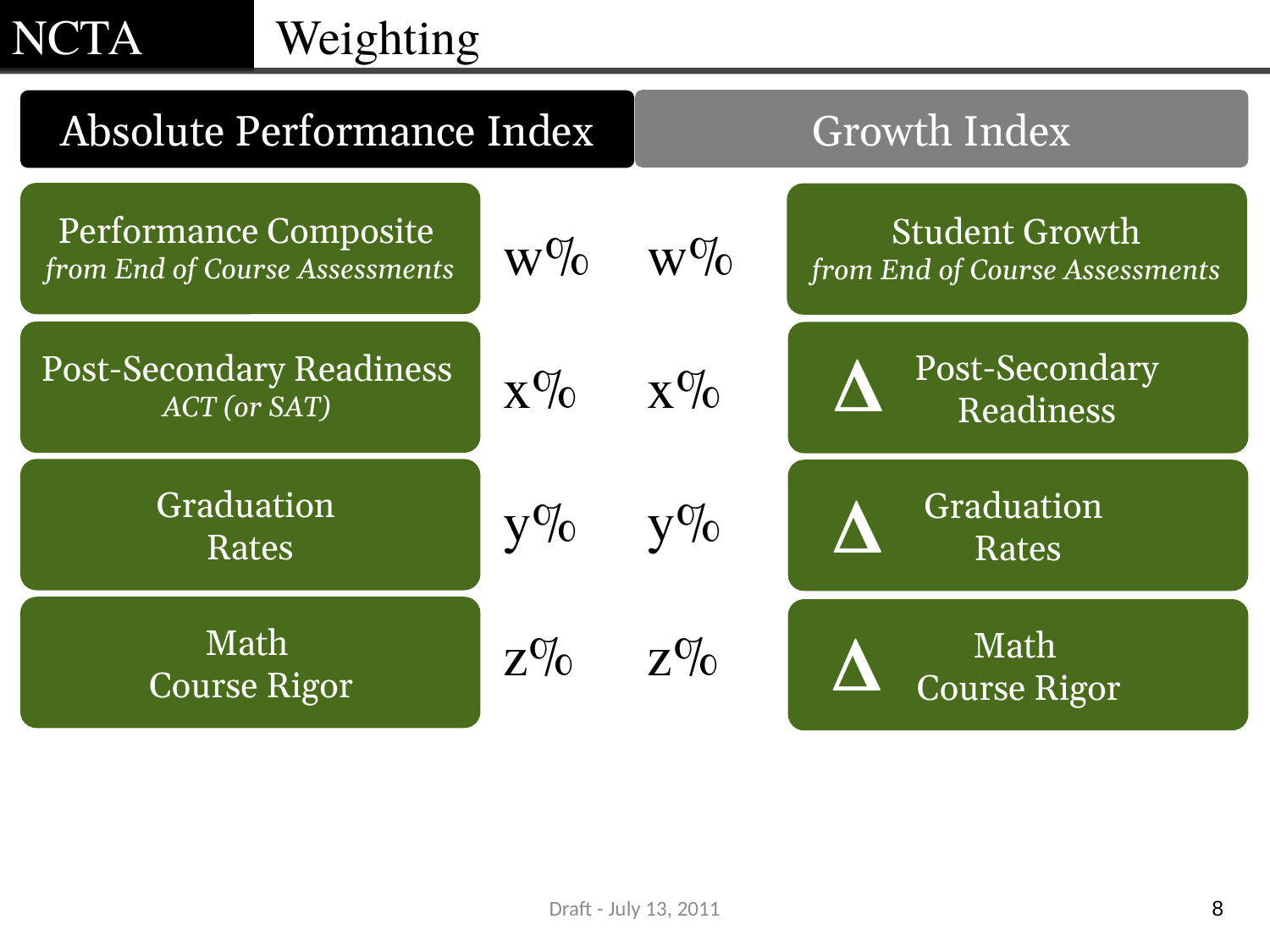

Weighting
NCTA

Growth Index
Absolute Performance Index

| w% | w% |
| --- | --- |
| x% | x% |
| y% | y% |
| z% | z% |
Performance Composite
from End of Course Assessments
Student Growth
from End of Course Assessments

Δ
Post-Secondary
Readiness
Post-Secondary Readiness
ACT (or SAT)

Graduation
Rates

Graduation
Rates
Δ

Math
Course Rigor

Math
Course Rigor
Δ
Draft - July 13, 2011
8